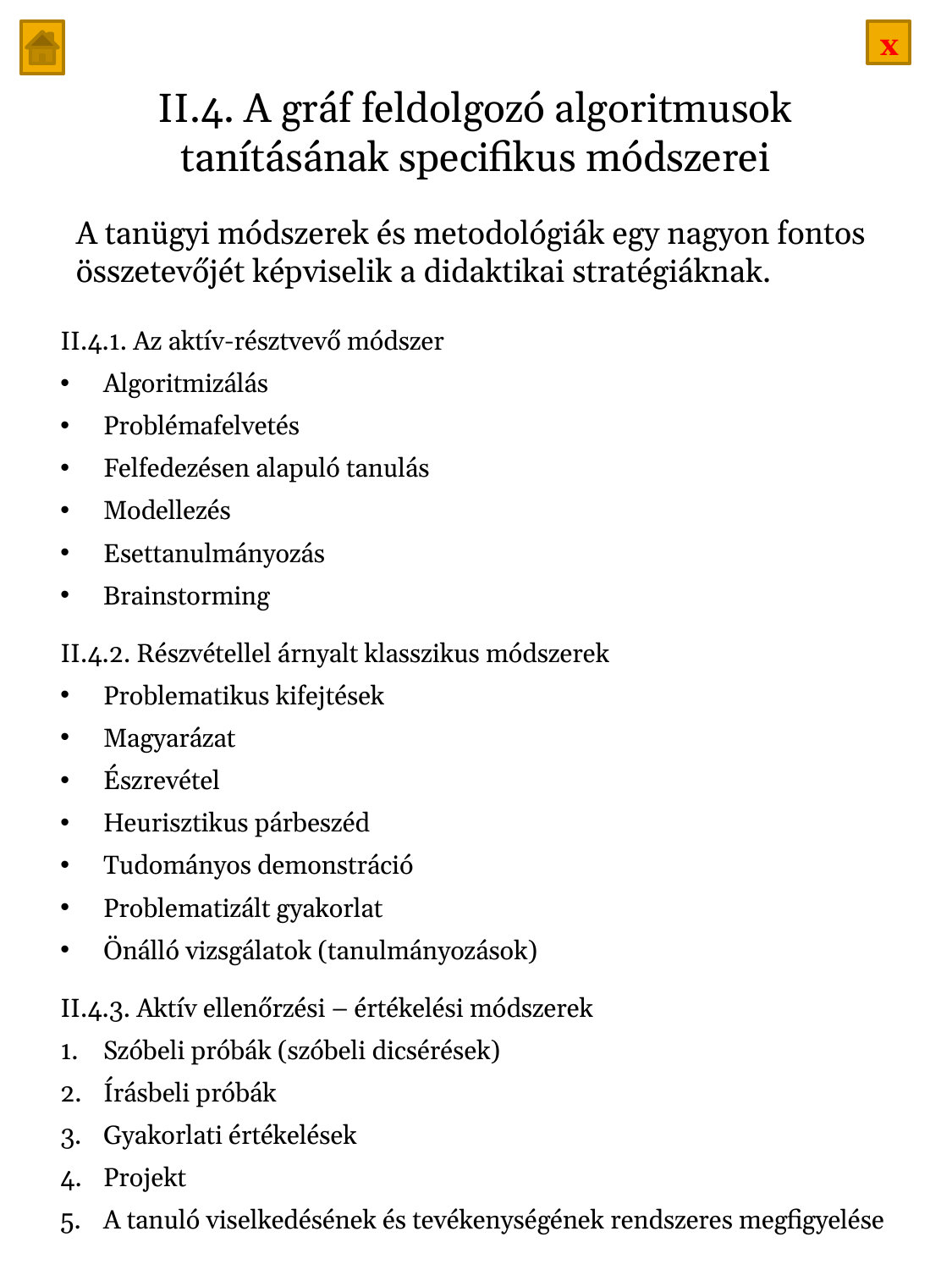

# II.4. A gráf feldolgozó algoritmusok tanításának specifikus módszerei
A tanügyi módszerek és metodológiák egy nagyon fontos összetevőjét képviselik a didaktikai stratégiáknak.
II.4.1. Az aktív-résztvevő módszer
Algoritmizálás
Problémafelvetés
Felfedezésen alapuló tanulás
Modellezés
Esettanulmányozás
Brainstorming
II.4.2. Részvétellel árnyalt klasszikus módszerek
Problematikus kifejtések
Magyarázat
Észrevétel
Heurisztikus párbeszéd
Tudományos demonstráció
Problematizált gyakorlat
Önálló vizsgálatok (tanulmányozások)
II.4.3. Aktív ellenőrzési – értékelési módszerek
Szóbeli próbák (szóbeli dicsérések)
Írásbeli próbák
Gyakorlati értékelések
Projekt
A tanuló viselkedésének és tevékenységének rendszeres megfigyelése